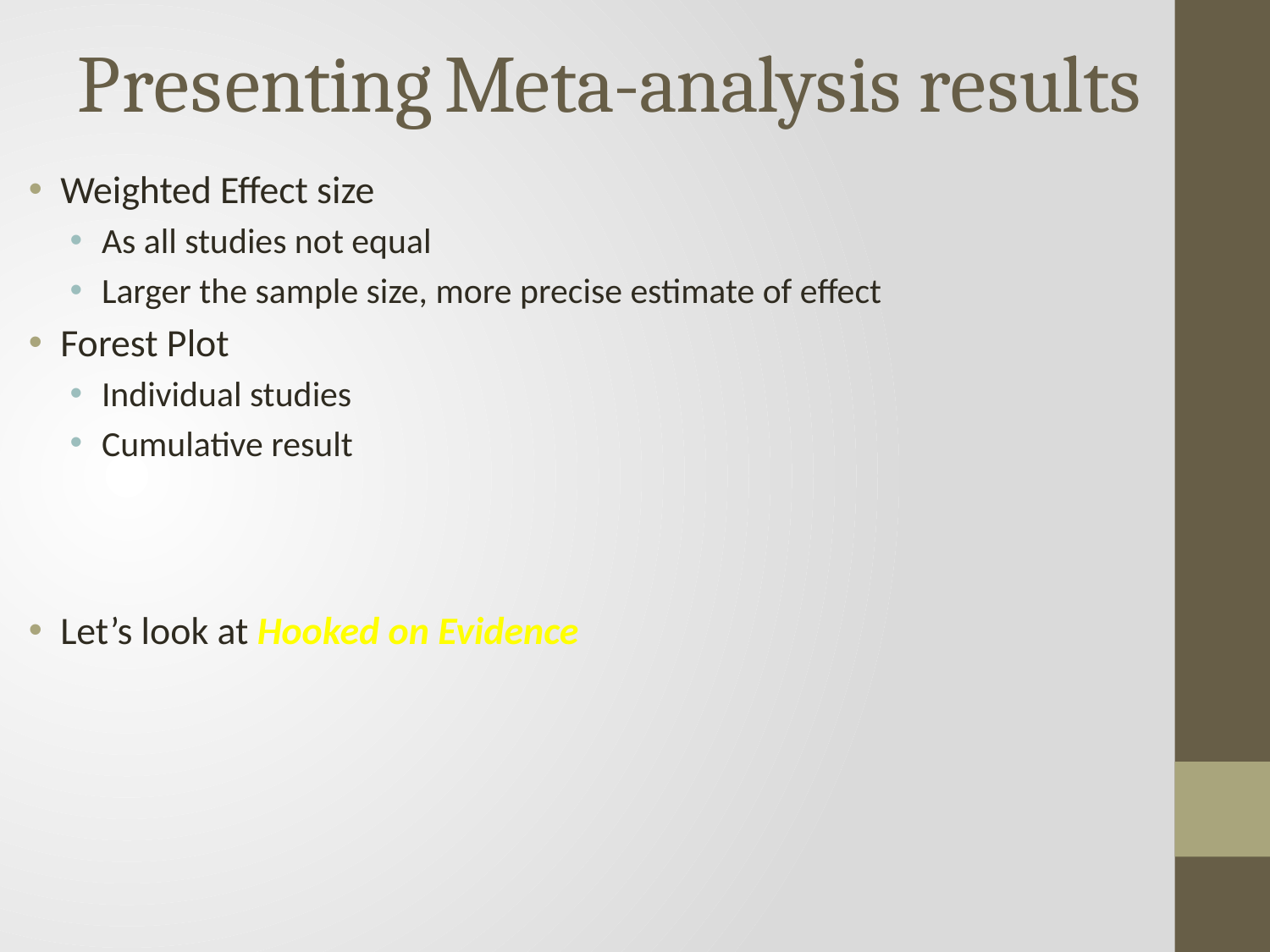

# Presenting Meta-analysis results
Weighted Effect size
As all studies not equal
Larger the sample size, more precise estimate of effect
Forest Plot
Individual studies
Cumulative result

Let’s look at Hooked on Evidence